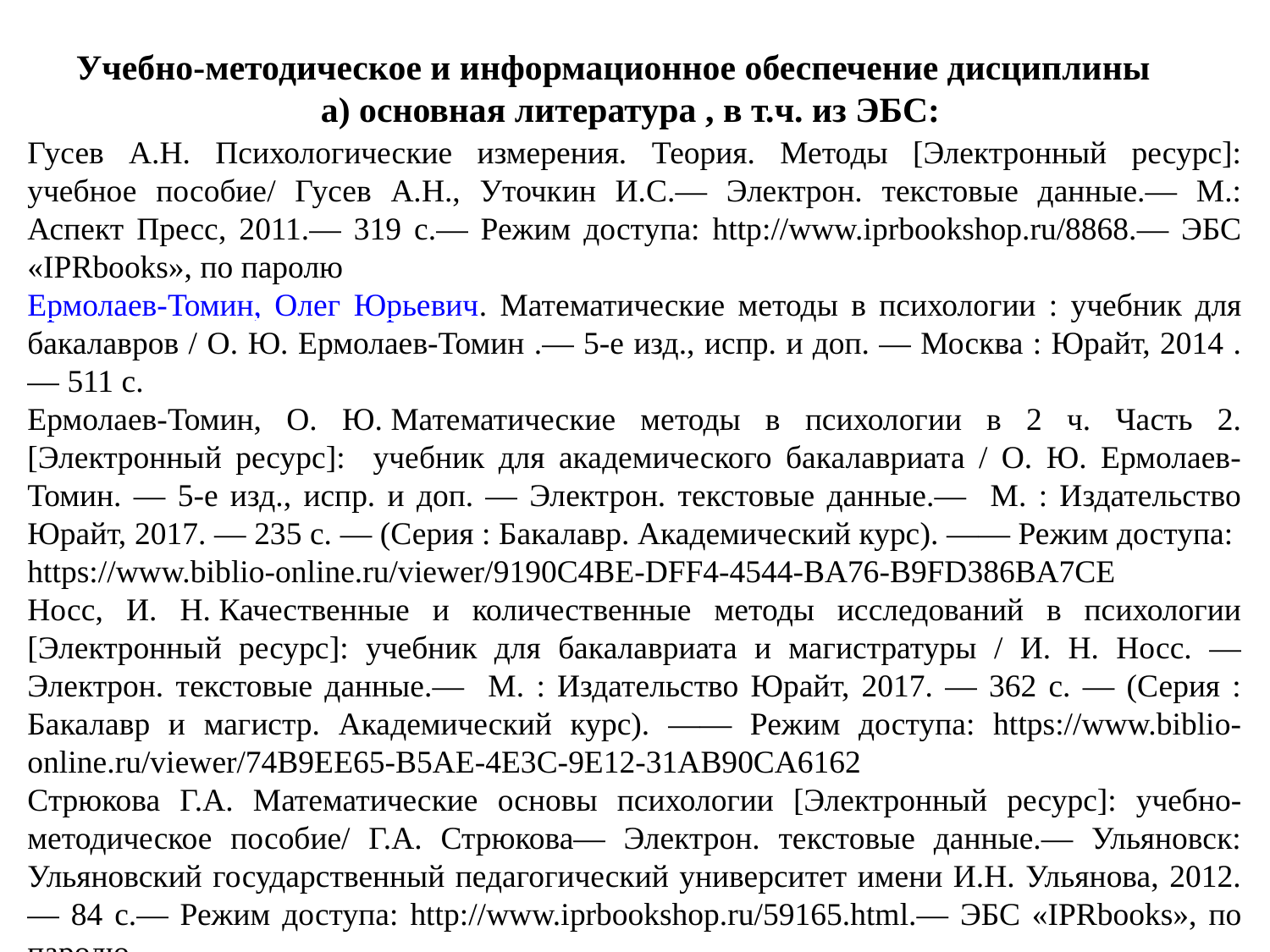

Учебно-методическое и информационное обеспечение дисциплины
а) основная литература , в т.ч. из ЭБС:
Гусев А.Н. Психологические измерения. Теория. Методы [Электронный ресурс]: учебное пособие/ Гусев А.Н., Уточкин И.С.— Электрон. текстовые данные.— М.: Аспект Пресс, 2011.— 319 c.— Режим доступа: http://www.iprbookshop.ru/8868.— ЭБС «IPRbooks», по паролю
Ермолаев-Томин, Олег Юрьевич. Математические методы в психологии : учебник для бакалавров / О. Ю. Ермолаев-Томин .— 5-е изд., испр. и доп. — Москва : Юрайт, 2014 .— 511 с.
Ермолаев-Томин, О. Ю. Математические методы в психологии в 2 ч. Часть 2. [Электронный ресурс]:  учебник для академического бакалавриата / О. Ю. Ермолаев-Томин. — 5-е изд., испр. и доп. — Электрон. текстовые данные.—  М. : Издательство Юрайт, 2017. — 235 с. — (Серия : Бакалавр. Академический курс). —— Режим доступа:  https://www.biblio-online.ru/viewer/9190C4BE-DFF4-4544-BA76-B9FD386BA7CE
Носс, И. Н. Качественные и количественные методы исследований в психологии [Электронный ресурс]: учебник для бакалавриата и магистратуры / И. Н. Носс. — Электрон. текстовые данные.—  М. : Издательство Юрайт, 2017. — 362 с. — (Серия : Бакалавр и магистр. Академический курс). —— Режим доступа: https://www.biblio-online.ru/viewer/74B9EE65-B5AE-4E3C-9E12-31AB90CA6162
Стрюкова Г.А. Математические основы психологии [Электронный ресурс]: учебно-методическое пособие/ Г.А. Стрюкова— Электрон. текстовые данные.— Ульяновск: Ульяновский государственный педагогический университет имени И.Н. Ульянова, 2012.— 84 c.— Режим доступа: http://www.iprbookshop.ru/59165.html.— ЭБС «IPRbooks», по паролю.
 Стефанова Н.Л. Основы математической обработки информации [Электронный ресурс]: учебное пособие для организации самостоятельной деятельности студентов/ Стефанова Н.Л., Снегурова В.И., Харитонова О.В.— Электрон. текстовые данные.— СПб.: Российский государственный педагогический университет им. А.И. Герцена, 2011.— 133 c.— Режим доступа: http://www.iprbookshop.ru/20554.— ЭБС «IPRbooks», по паролю